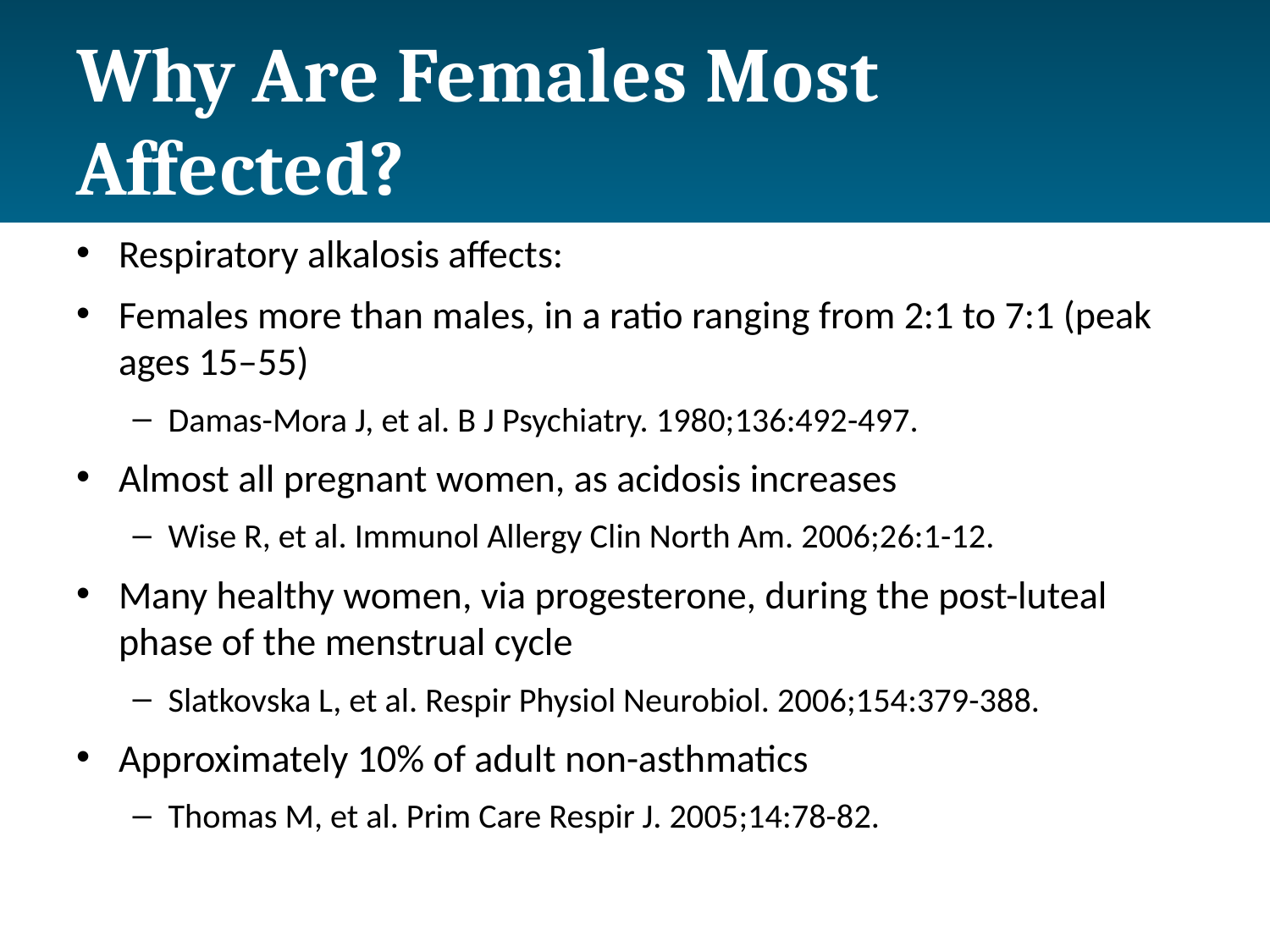

# Why Are Females Most Affected?
Respiratory alkalosis affects:
Females more than males, in a ratio ranging from 2:1 to 7:1 (peak ages 15–55)
Damas-Mora J, et al. B J Psychiatry. 1980;136:492-497.
Almost all pregnant women, as acidosis increases
Wise R, et al. Immunol Allergy Clin North Am. 2006;26:1-12.
Many healthy women, via progesterone, during the post-luteal phase of the menstrual cycle
Slatkovska L, et al. Respir Physiol Neurobiol. 2006;154:379-388.
Approximately 10% of adult non-asthmatics
Thomas M, et al. Prim Care Respir J. 2005;14:78-82.